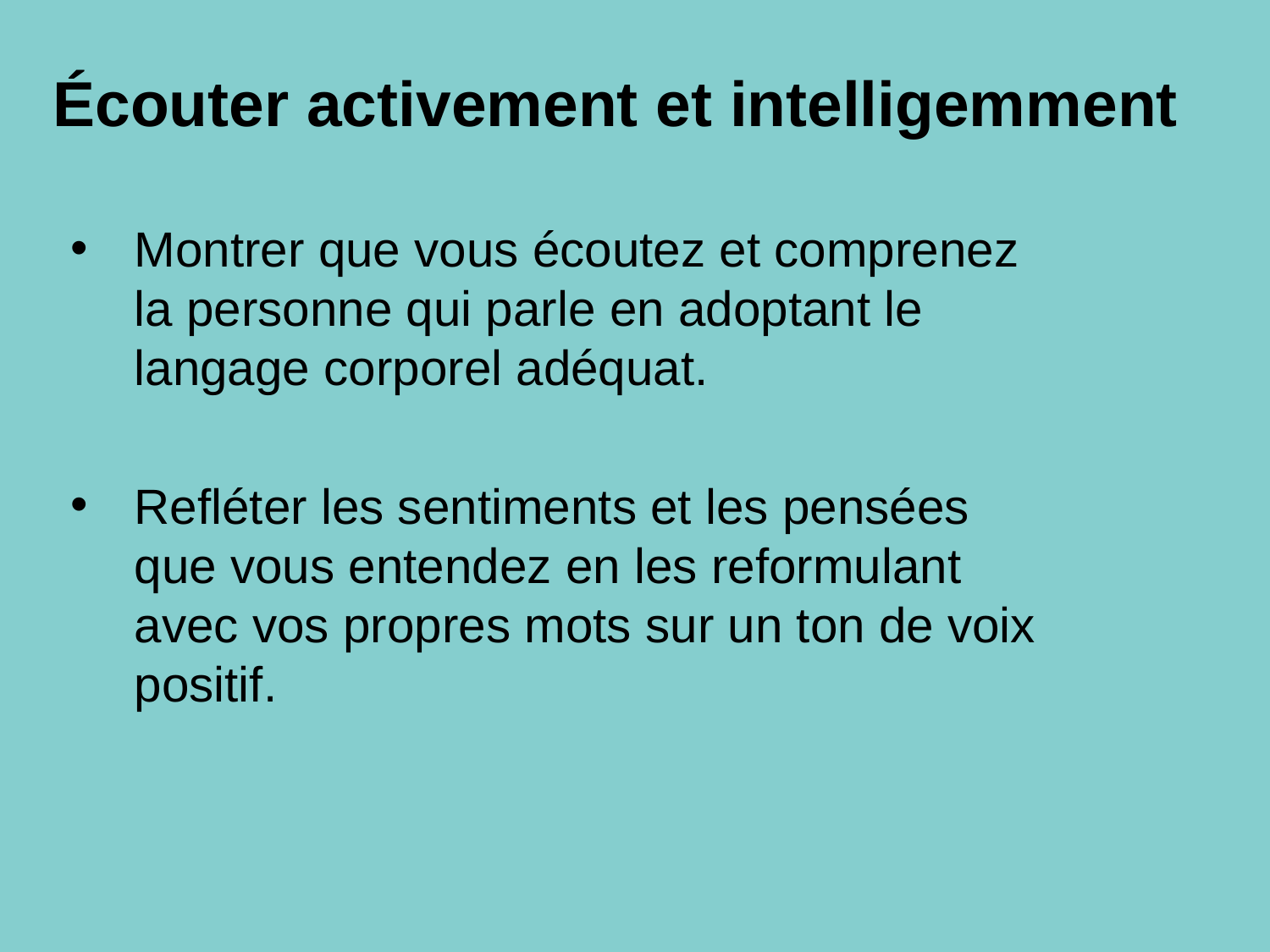

# Écouter activement et intelligemment
Montrer que vous écoutez et comprenez la personne qui parle en adoptant le langage corporel adéquat.

Refléter les sentiments et les pensées que vous entendez en les reformulant avec vos propres mots sur un ton de voix positif.